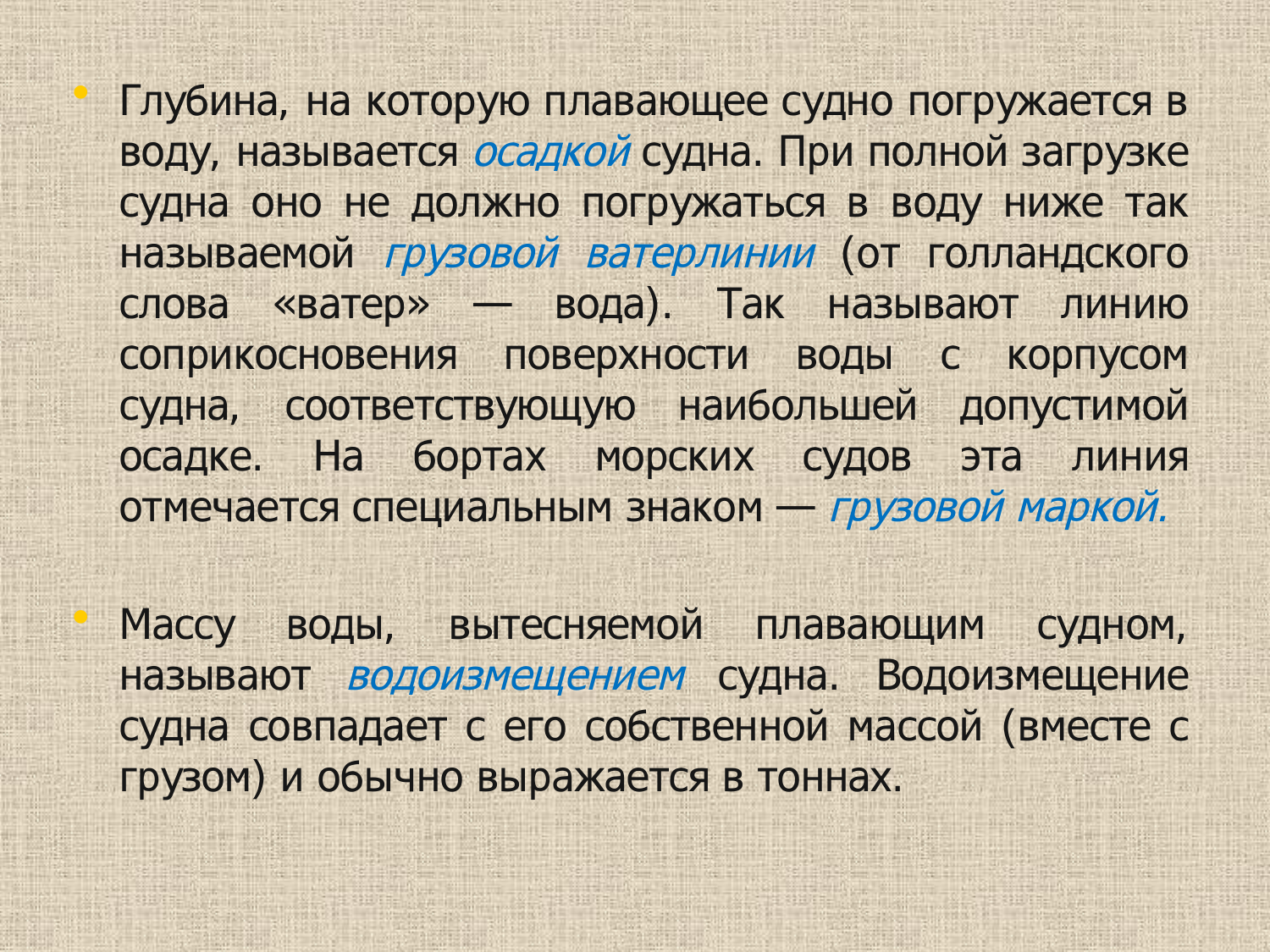

Глубина, на которую плавающее судно погружается в воду, на­зывается осадкой судна. При полной загрузке судна оно не должно погружаться в воду ниже так называемой грузовой ватерлинии (от голландского слова «ватер» — вода). Так называют линию соприкосновения поверхности воды с корпусом судна, соответствующую наибольшей допустимой осадке. На бортах морских судов эта линия отмечается специальным знаком — грузовой маркой.

Массу воды, вытесняемой плавающим судном, называют водоизмещением судна. Водоизмещение судна совпадает с его собственной массой (вместе с грузом) и обычно выражается в тоннах.